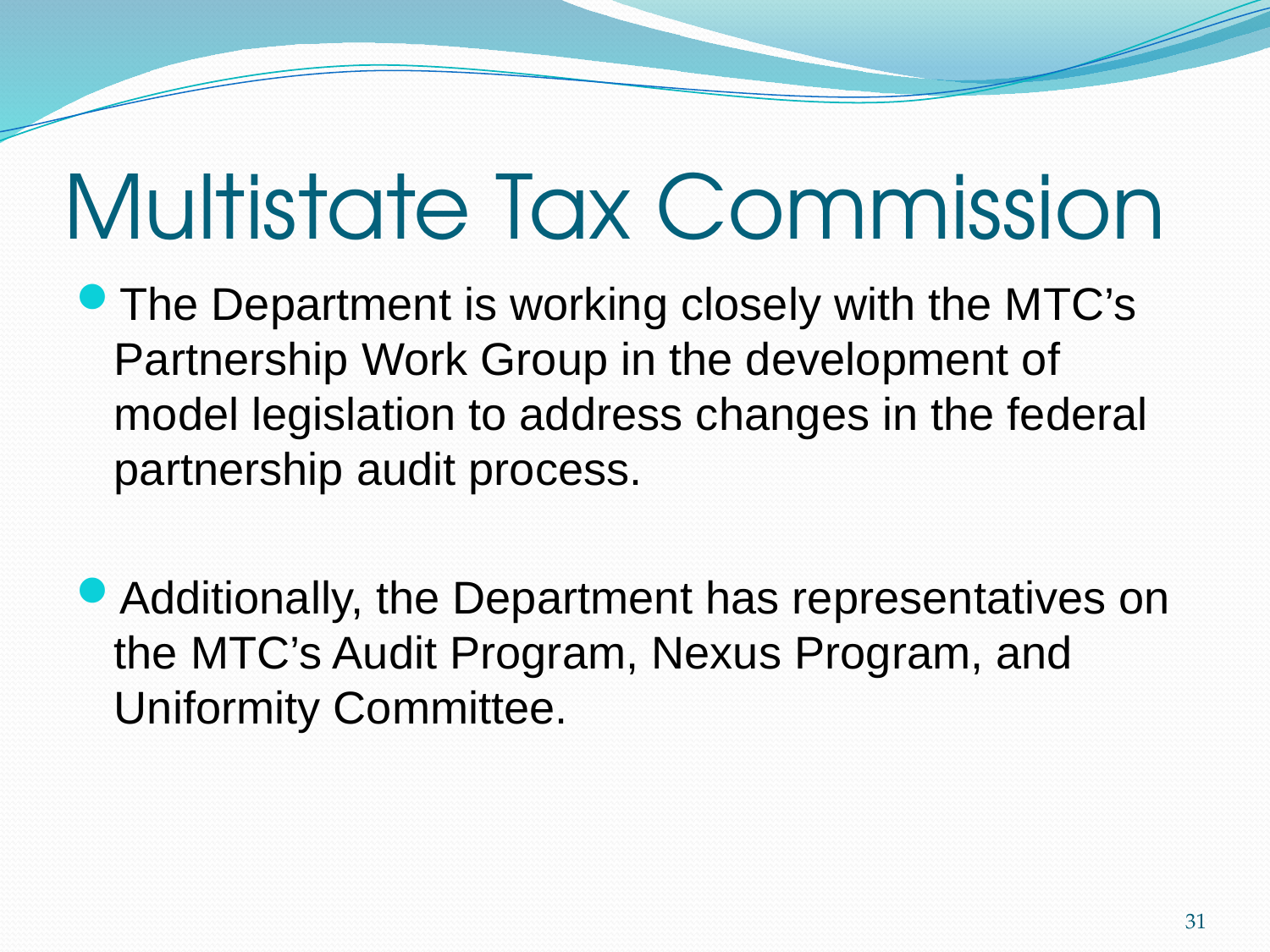

# Multistate Tax Commission
The Department is working closely with the MTC’s Partnership Work Group in the development of model legislation to address changes in the federal partnership audit process.

Additionally, the Department has representatives on the MTC’s Audit Program, Nexus Program, and Uniformity Committee.

31